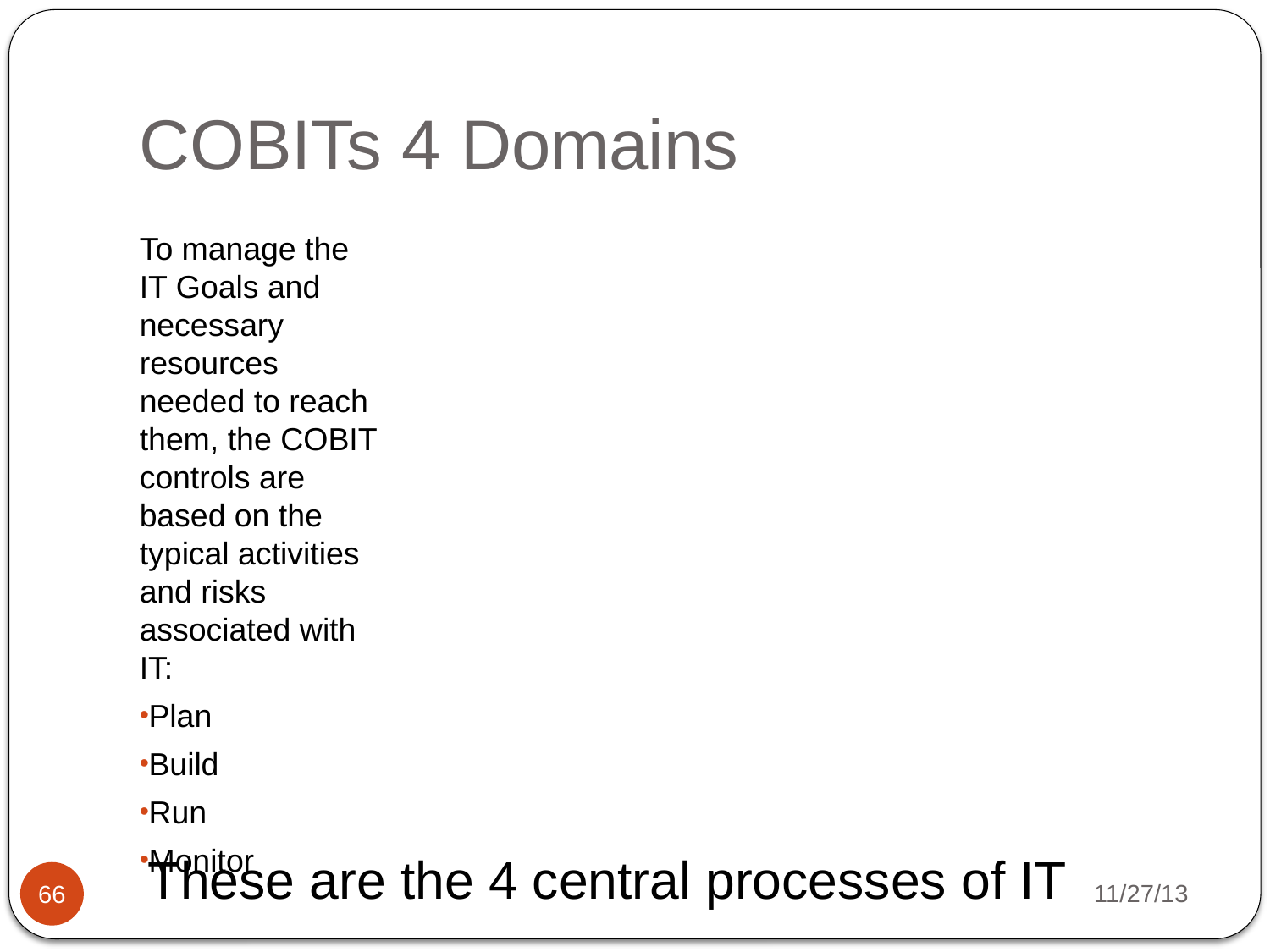

# COBITs 4 Domains
To manage the IT Goals and necessary resources needed to reach them, the COBIT controls are based on the typical activities and risks associated with IT:
Plan
Build
Run
Monitor

These are the 4 central processes of IT
11/27/13
66